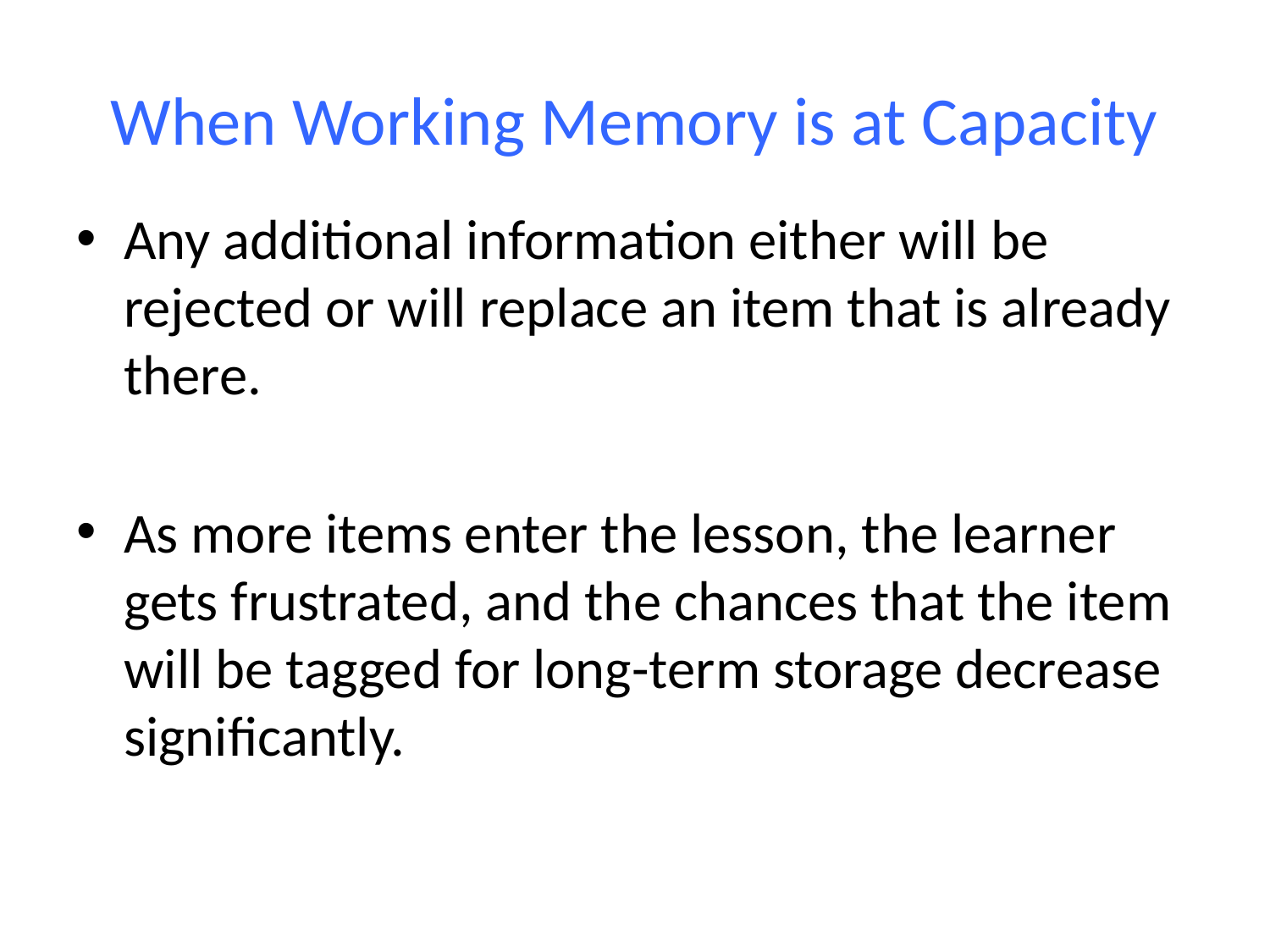

# When Working Memory is at Capacity
Any additional information either will be rejected or will replace an item that is already there.

As more items enter the lesson, the learner gets frustrated, and the chances that the item will be tagged for long-term storage decrease significantly.